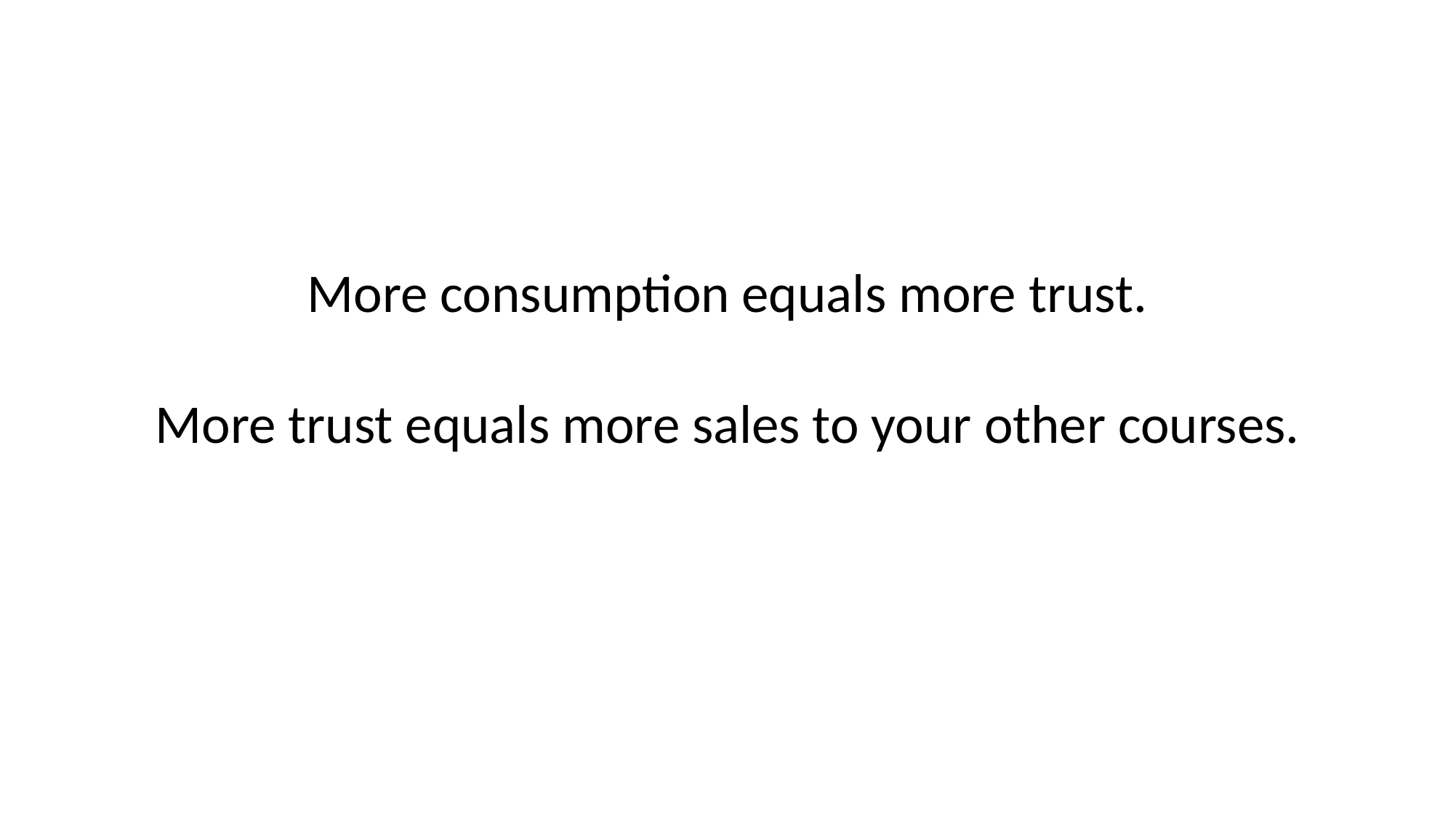

# More consumption equals more trust. More trust equals more sales to your other courses.